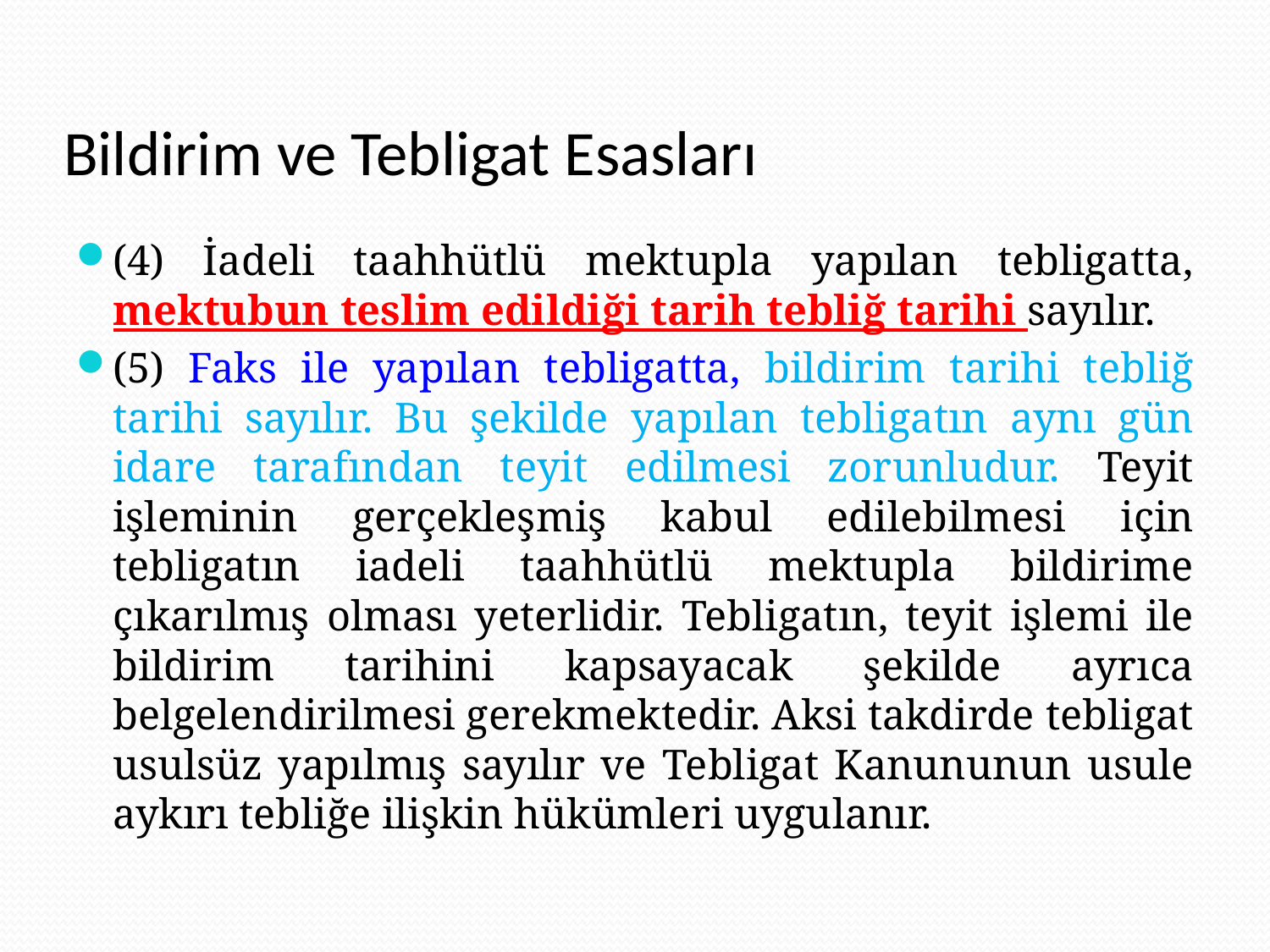

# Bildirim ve Tebligat Esasları
(4) İadeli taahhütlü mektupla yapılan tebligatta, mektubun teslim edildiği tarih tebliğ tarihi sayılır.
(5) Faks ile yapılan tebligatta, bildirim tarihi tebliğ tarihi sayılır. Bu şekilde yapılan tebligatın aynı gün idare tarafından teyit edilmesi zorunludur. Teyit işleminin gerçekleşmiş kabul edilebilmesi için tebligatın iadeli taahhütlü mektupla bildirime çıkarılmış olması yeterlidir. Tebligatın, teyit işlemi ile bildirim tarihini kapsayacak şekilde ayrıca belgelendirilmesi gerekmektedir. Aksi takdirde tebligat usulsüz yapılmış sayılır ve Tebligat Kanununun usule aykırı tebliğe ilişkin hükümleri uygulanır.